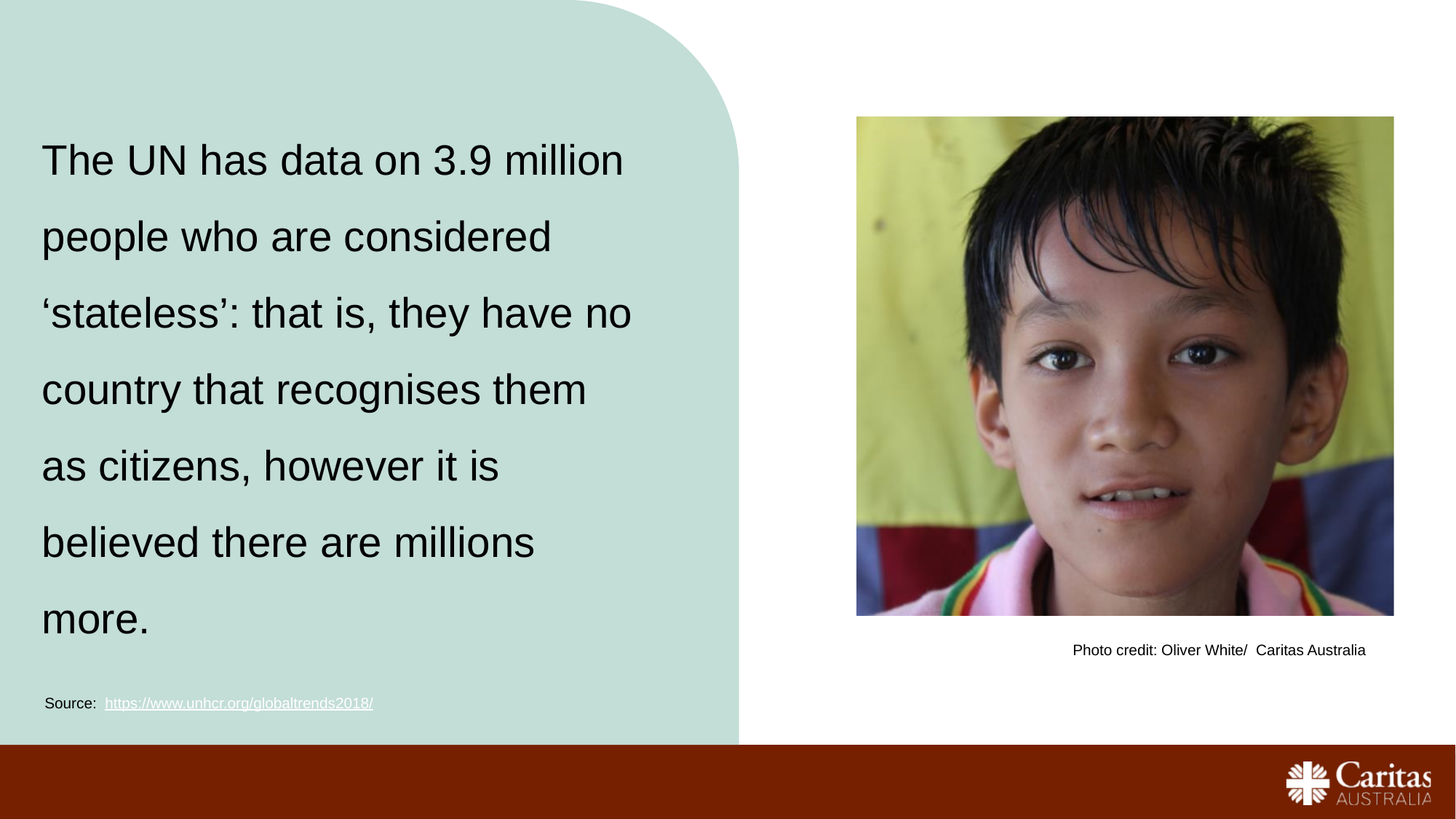

The UN has data on 3.9 million people who are considered ‘stateless’: that is, they have no country that recognises them as citizens, however it is believed there are millions more.

Photo credit: Oliver White/  Caritas Australia
Source:  https://www.unhcr.org/globaltrends2018/